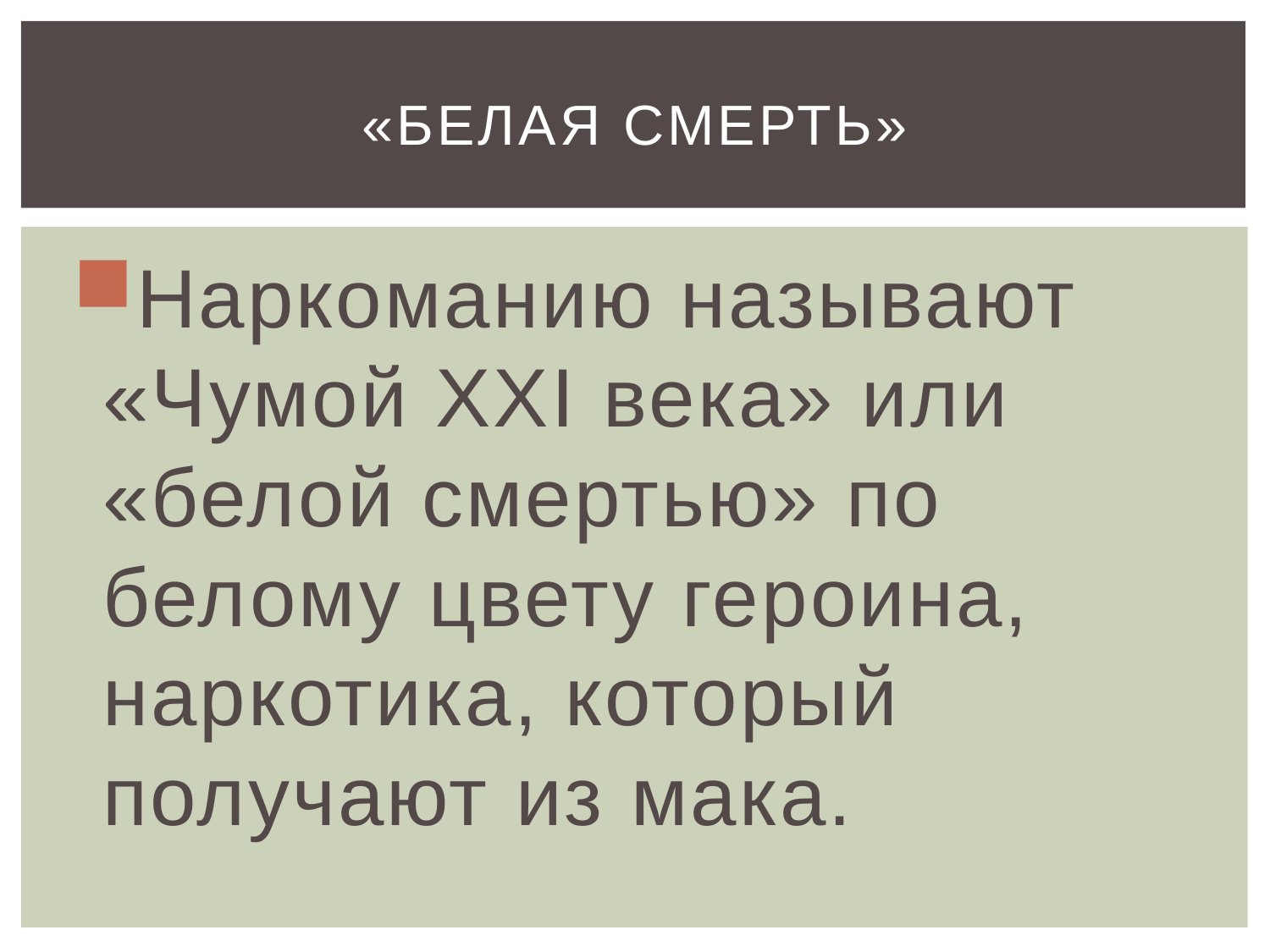

# «Белая смерть»
Наркоманию называют «Чумой ХХI века» или «белой смертью» по белому цвету героина, наркотика, который получают из мака.